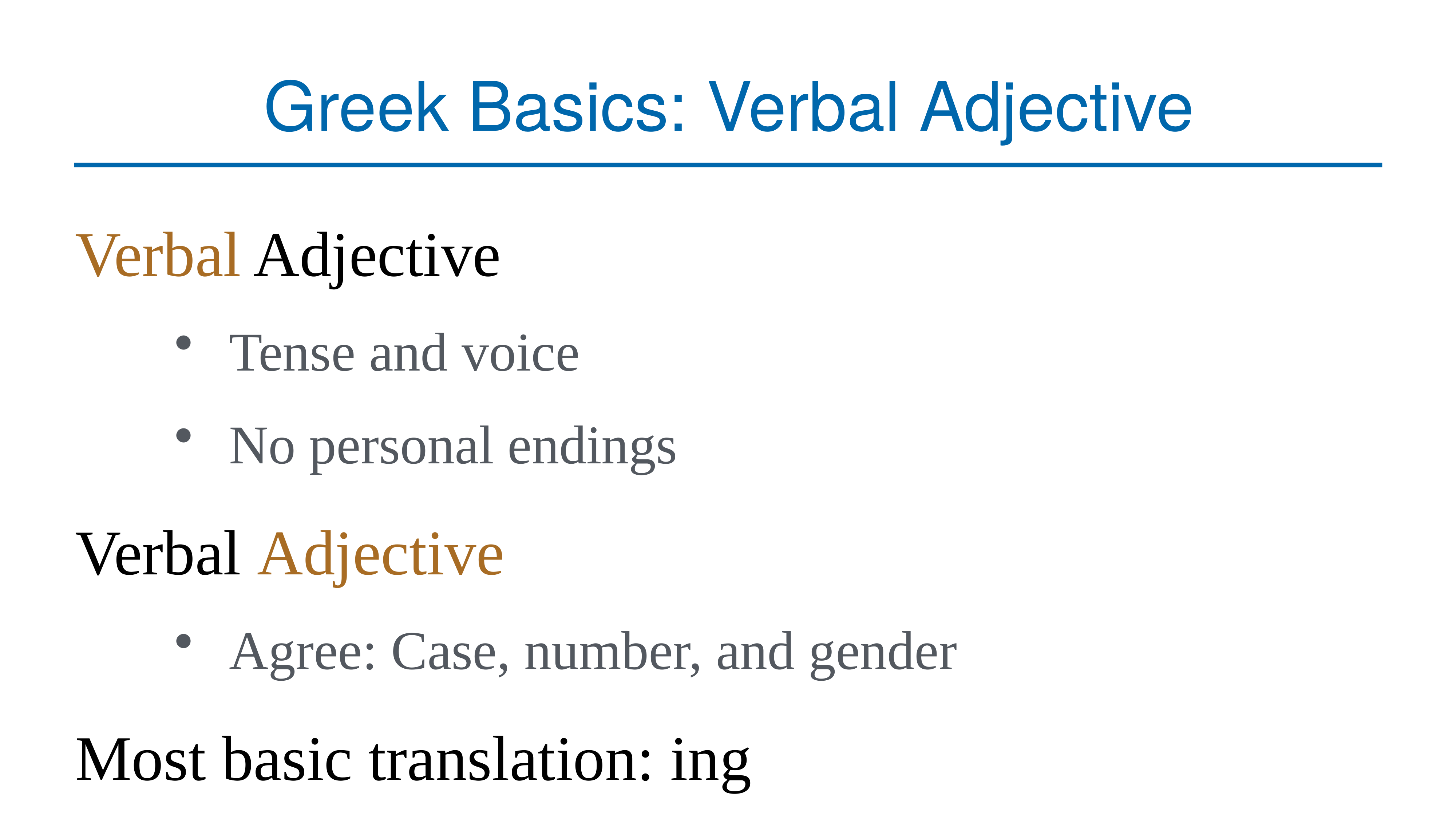

# Greek Basics: Verbal Adjective
Verbal Adjective
Tense and voice
No personal endings
Verbal Adjective
Agree: Case, number, and gender
Most basic translation: ing